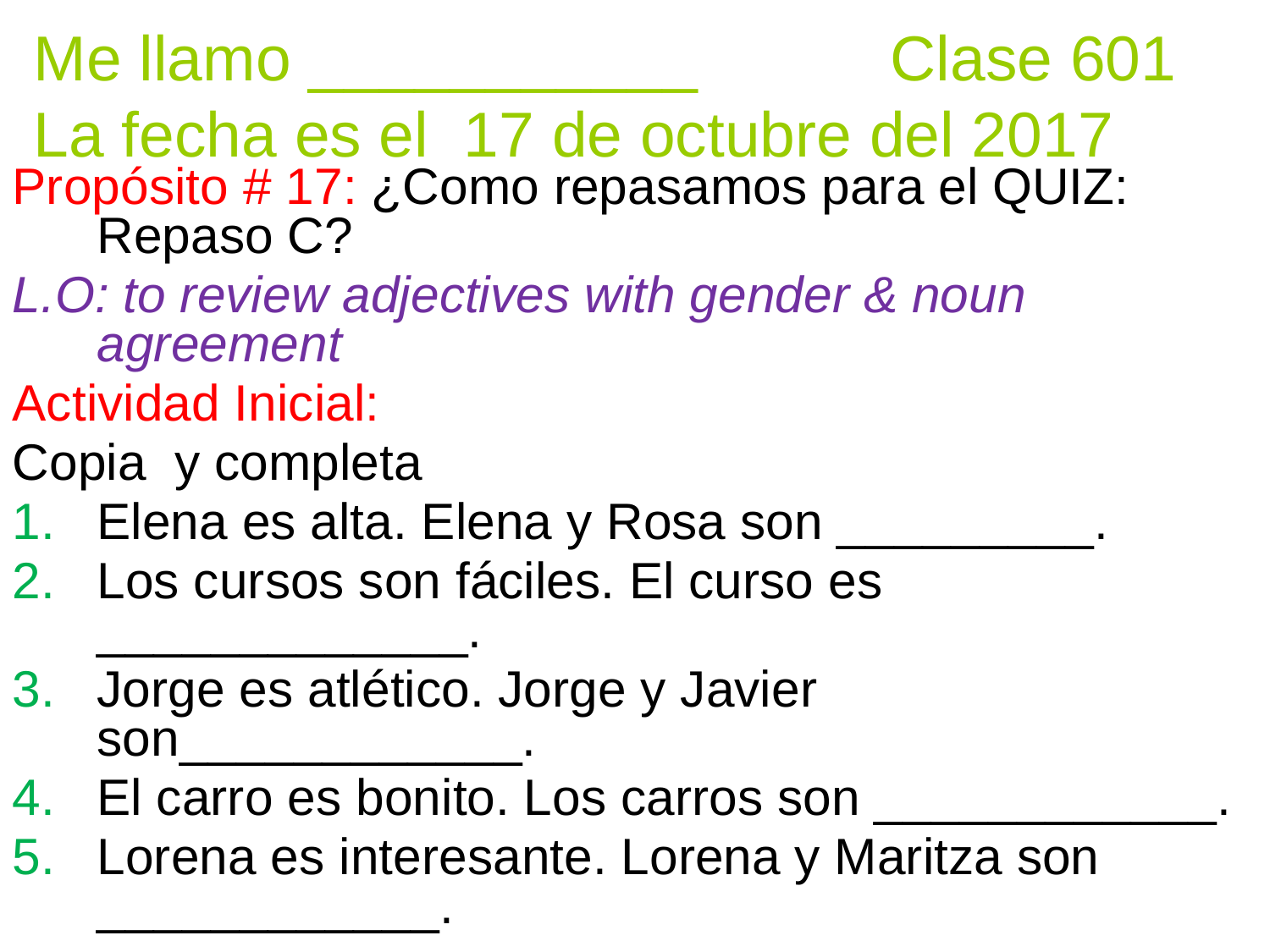

Me llamo ___________           Clase 601
La fecha es el  17 de octubre del 2017
Propósito # 17: ¿Como repasamos para el QUIZ: Repaso C?
L.O: to review adjectives with gender & noun agreement
Actividad Inicial:
Copia  y completa
Elena es alta. Elena y Rosa son _________.
Los cursos son fáciles. El curso es _____________.
Jorge es atlético. Jorge y Javier son____________.
El carro es bonito. Los carros son ____________.
Lorena es interesante. Lorena y Maritza son ____________.